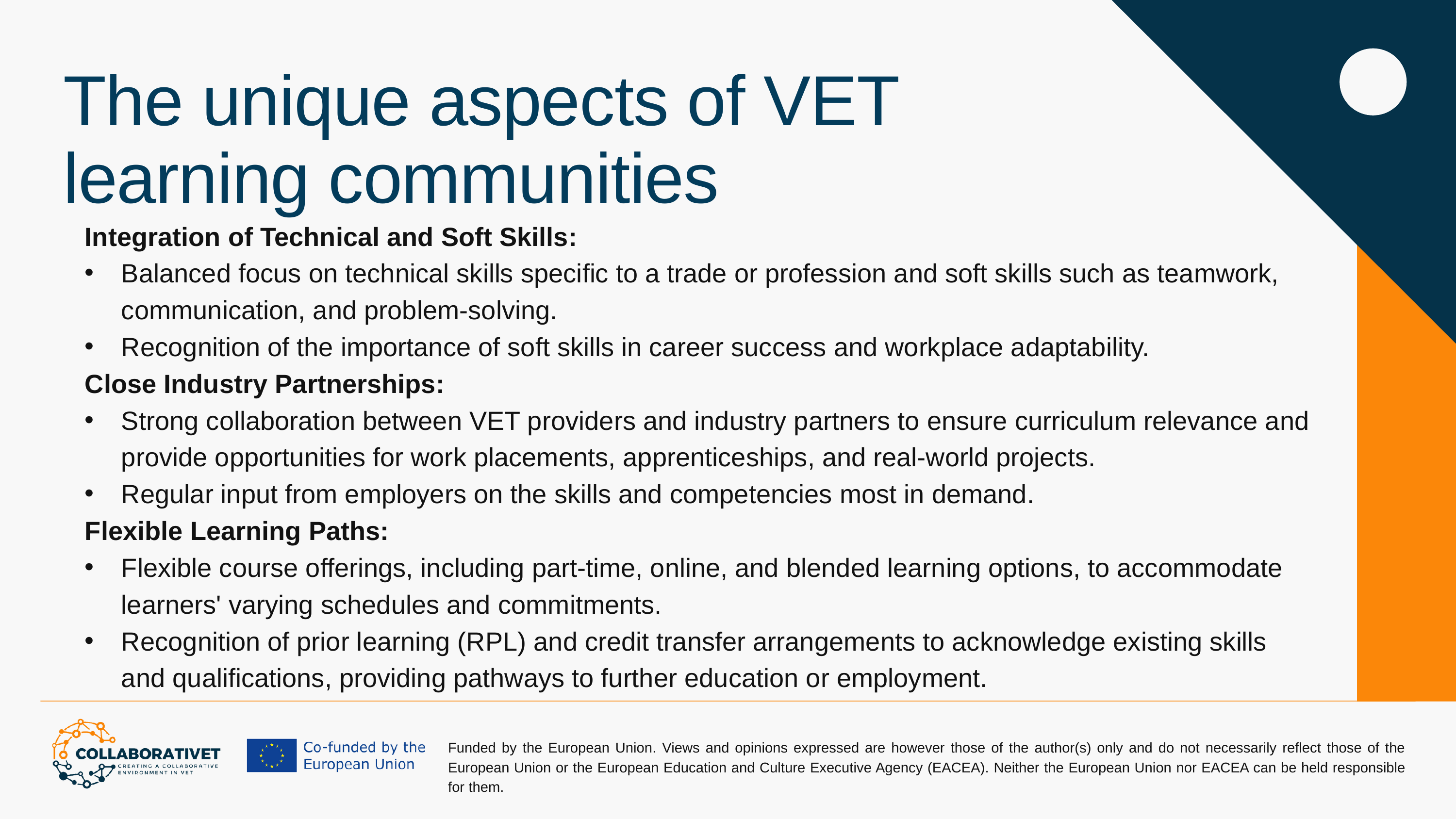

The unique aspects of VET learning communities
Integration of Technical and Soft Skills:
Balanced focus on technical skills specific to a trade or profession and soft skills such as teamwork, communication, and problem-solving.
Recognition of the importance of soft skills in career success and workplace adaptability.
Close Industry Partnerships:
Strong collaboration between VET providers and industry partners to ensure curriculum relevance and provide opportunities for work placements, apprenticeships, and real-world projects.
Regular input from employers on the skills and competencies most in demand.
Flexible Learning Paths:
Flexible course offerings, including part-time, online, and blended learning options, to accommodate learners' varying schedules and commitments.
Recognition of prior learning (RPL) and credit transfer arrangements to acknowledge existing skills and qualifications, providing pathways to further education or employment.

Funded by the European Union. Views and opinions expressed are however those of the author(s) only and do not necessarily reflect those of the European Union or the European Education and Culture Executive Agency (EACEA). Neither the European Union nor EACEA can be held responsible for them.